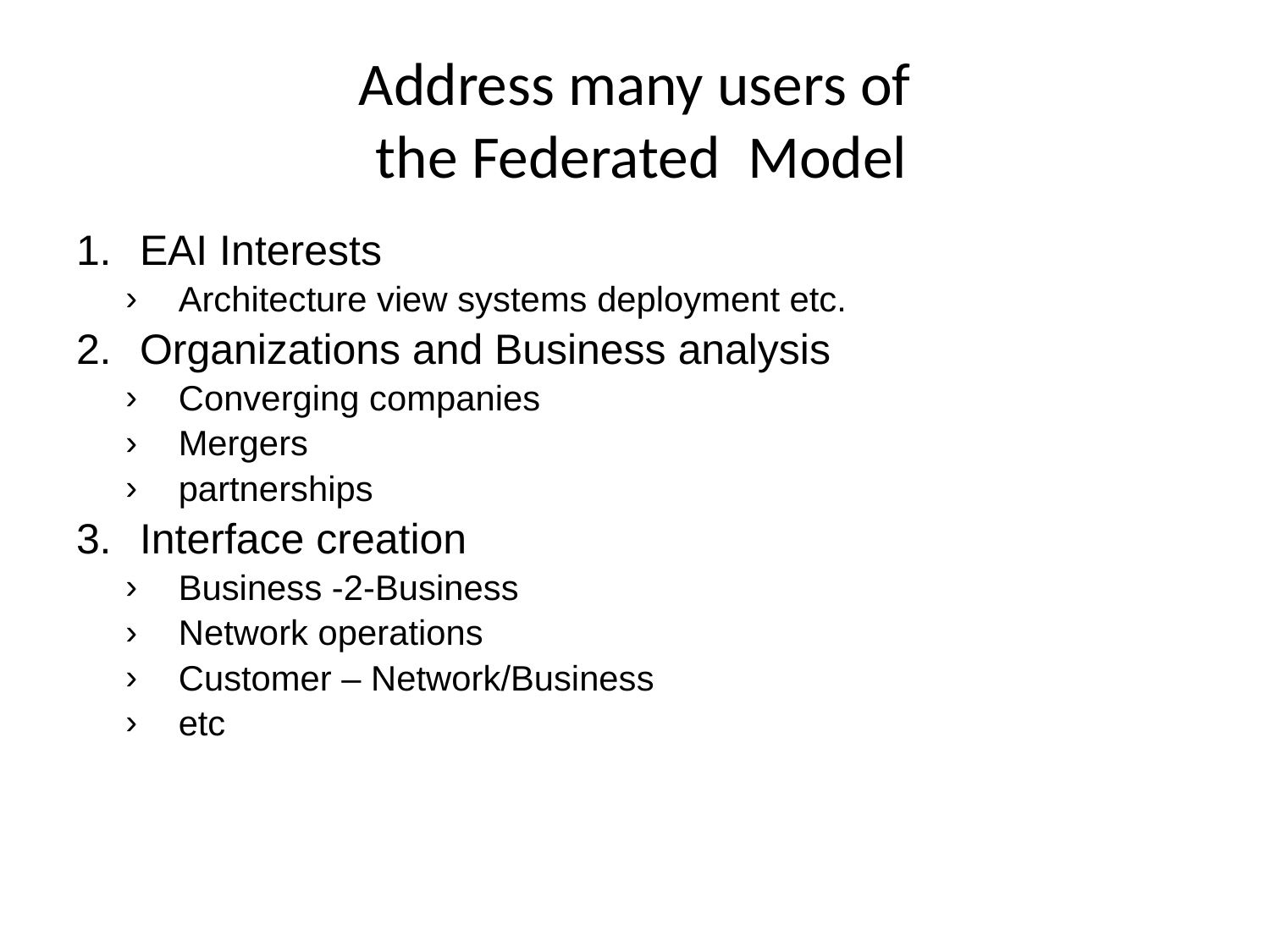

# Address many users of the Federated  Model
EAI Interests
Architecture view systems deployment etc.
Organizations and Business analysis
Converging companies
Mergers
partnerships
Interface creation
Business -2-Business
Network operations
Customer – Network/Business
etc